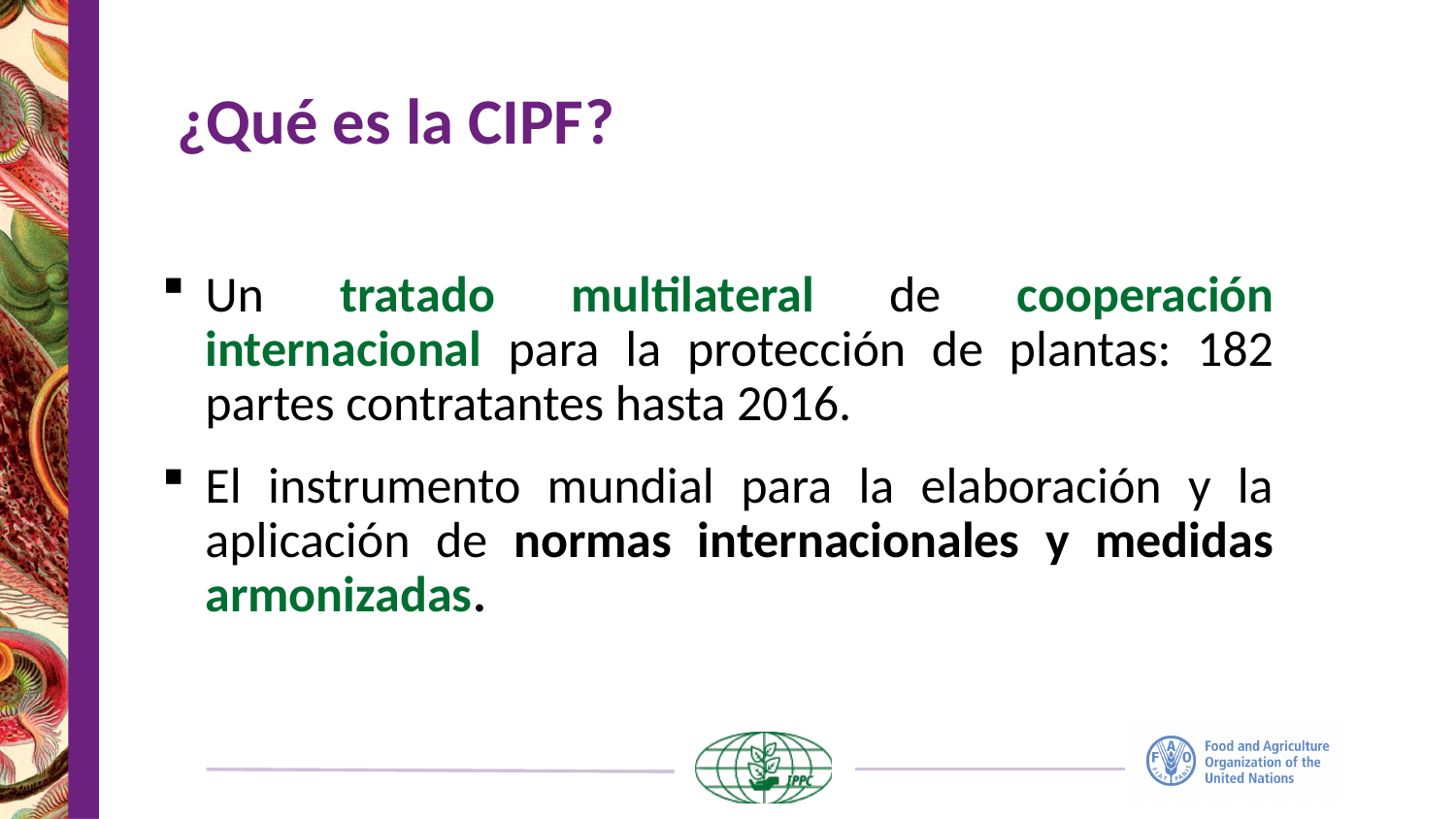

# ¿Qué es la CIPF?

Un tratado multilateral de cooperación internacional para la protección de plantas: 182 partes contratantes hasta 2016.
El instrumento mundial para la elaboración y la aplicación de normas internacionales y medidas armonizadas.